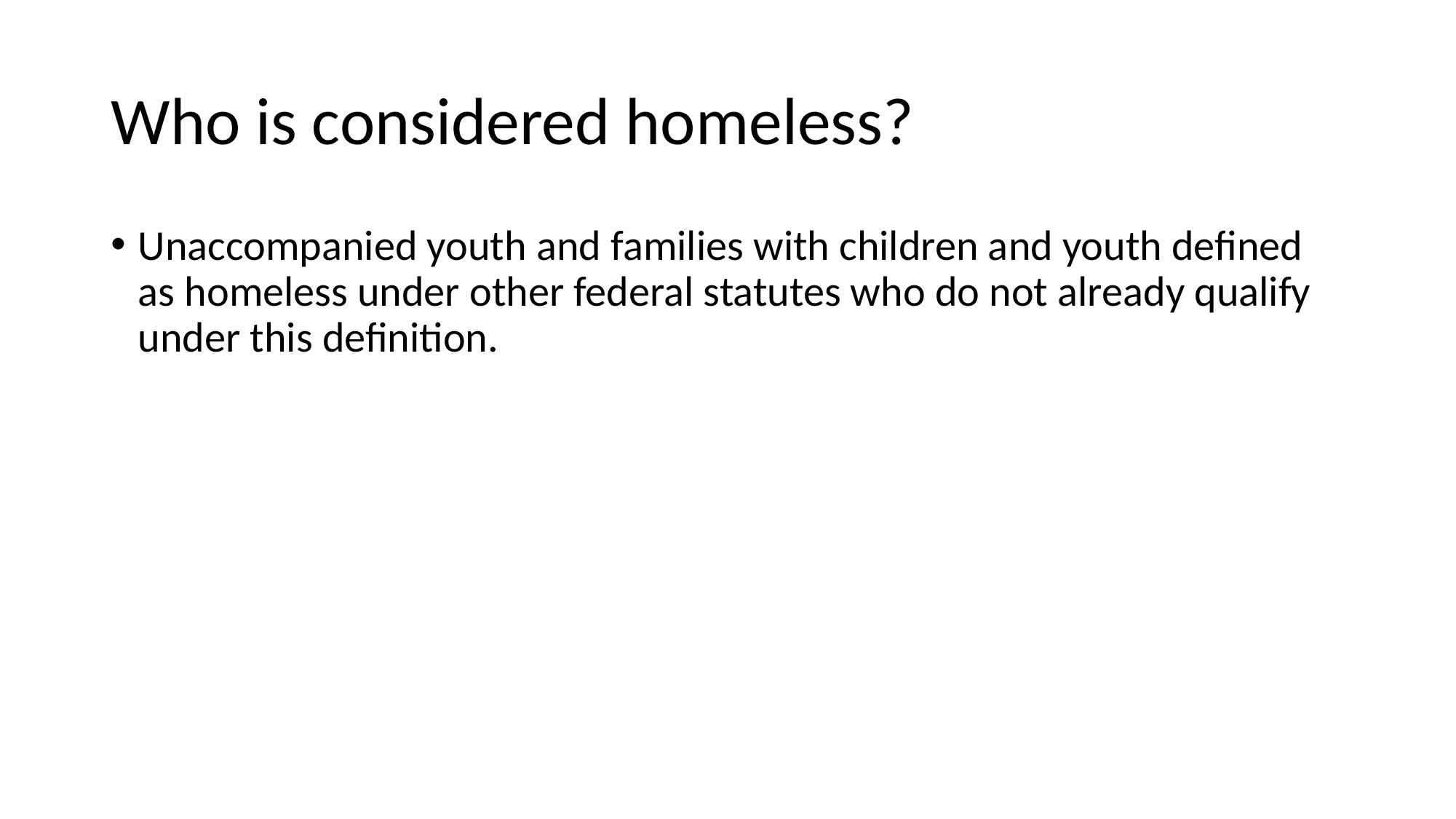

# Who is considered homeless?
Unaccompanied youth and families with children and youth defined as homeless under other federal statutes who do not already qualify under this definition.